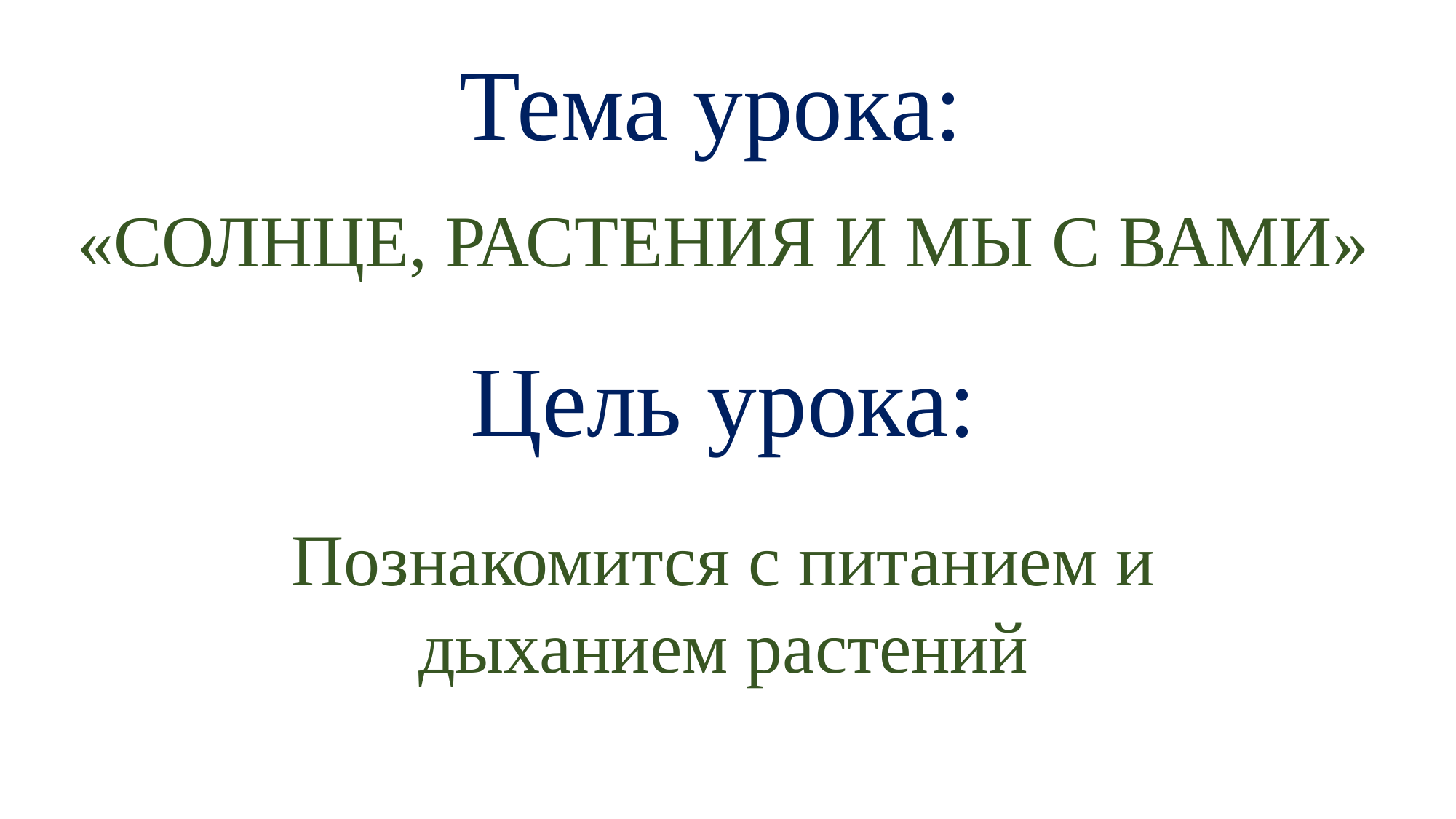

Тема урока:
«СОЛНЦЕ, РАСТЕНИЯ И МЫ С ВАМИ»
Цель урока:
Познакомится с питанием и дыханием растений